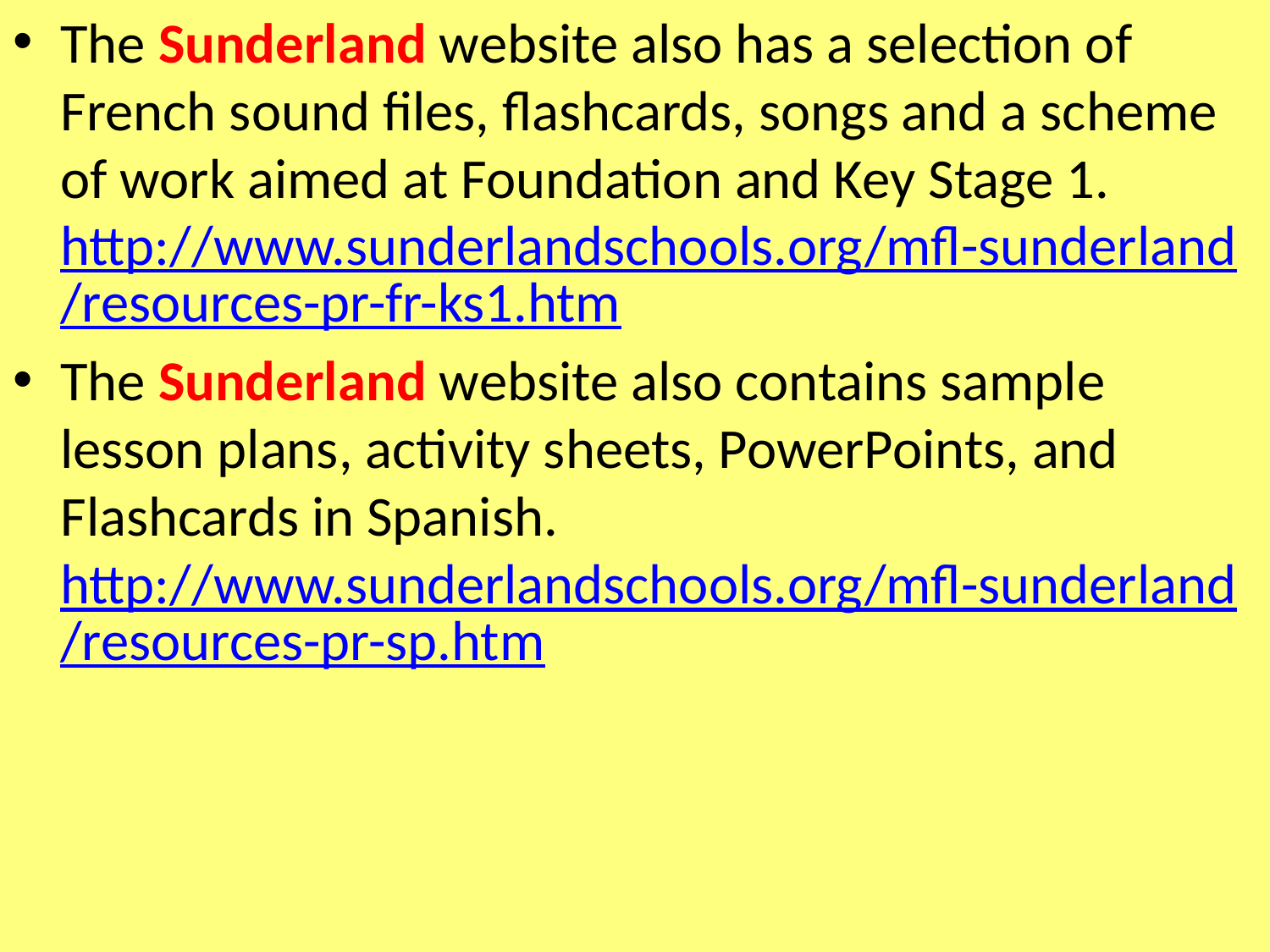

The Sunderland website also has a selection of French sound files, flashcards, songs and a scheme of work aimed at Foundation and Key Stage 1. http://www.sunderlandschools.org/mfl-sunderland/resources-pr-fr-ks1.htm
The Sunderland website also contains sample lesson plans, activity sheets, PowerPoints, and Flashcards in Spanish. http://www.sunderlandschools.org/mfl-sunderland/resources-pr-sp.htm